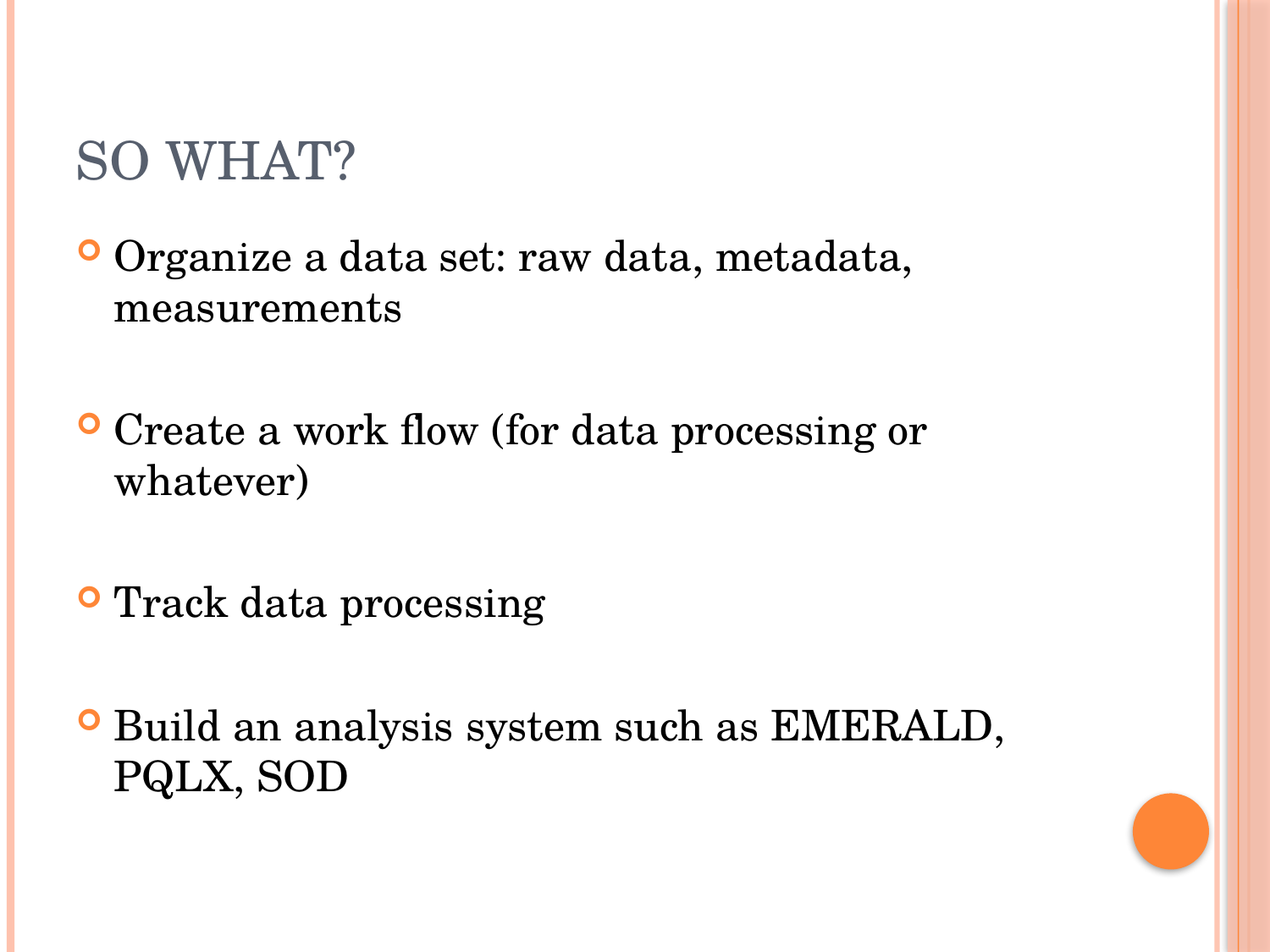

# So What?
Organize a data set: raw data, metadata, measurements

Create a work flow (for data processing or whatever)

Track data processing

Build an analysis system such as EMERALD, PQLX, SOD